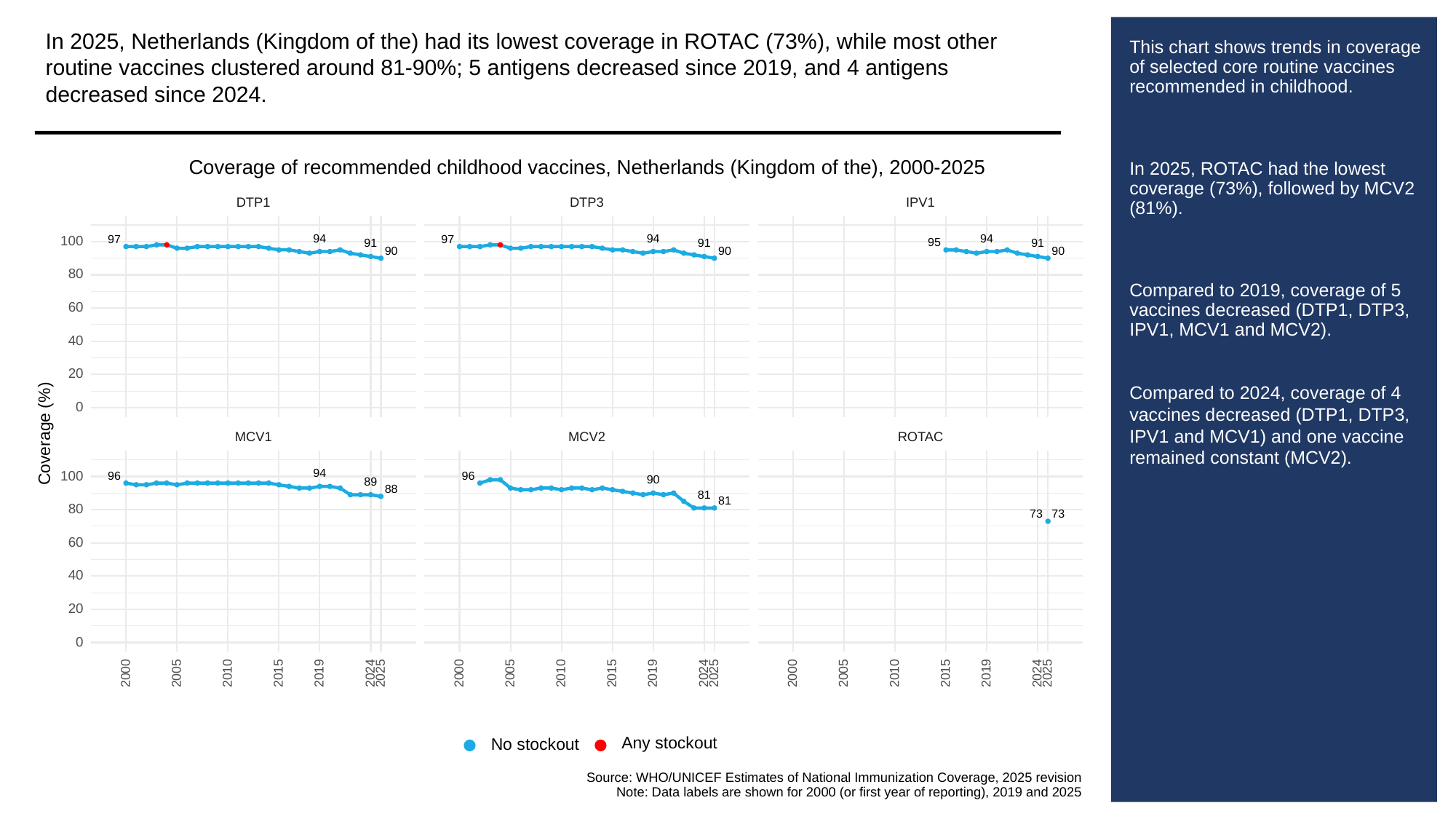

In 2025, Netherlands (Kingdom of the) had its lowest coverage in ROTAC (73%), while most other routine vaccines clustered around 81-90%; 5 antigens decreased since 2019, and 4 antigens decreased since 2024.
# This chart shows trends in coverage of selected core routine vaccines recommended in childhood.

In 2025, ROTAC had the lowest coverage (73%), followed by MCV2 (81%).

Compared to 2019, coverage of 5 vaccines decreased (DTP1, DTP3, IPV1, MCV1 and MCV2).

Compared to 2024, coverage of 4 vaccines decreased (DTP1, DTP3, IPV1 and MCV1) and one vaccine remained constant (MCV2).

Coverage of recommended childhood vaccines, Netherlands (Kingdom of the), 2000-2025
DTP3
DTP1
IPV1

94
94
94
97
97
100
95
91
91
91

90
90
90

80

60

40

20

0

Coverage (%)
ROTAC
MCV1
MCV2

94
100
96
96
90

89

88

81

81

80

73
73

60

40

20

0

2000
2005
2010
2015
2019
2024
2025
2000
2005
2010
2015
2019
2024
2025
2000
2005
2010
2015
2019
2024
2025
Any stockout
No stockout

Source: WHO/UNICEF Estimates of National Immunization Coverage, 2025 revision
Note: Data labels are shown for 2000 (or first year of reporting), 2019 and 2025